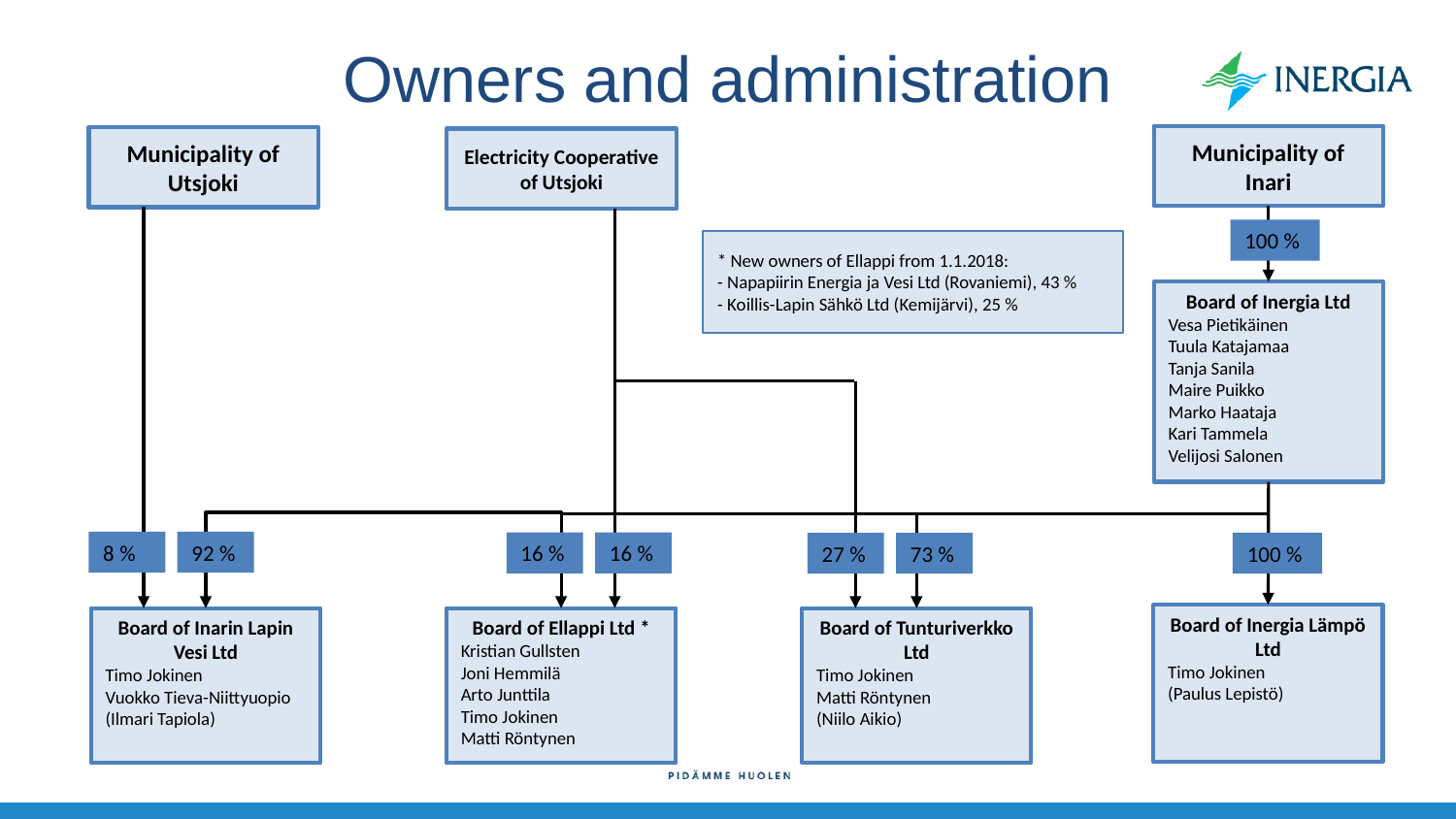

Owners and administration
Municipality of Inari
Municipality of Utsjoki
Electricity Cooperative of Utsjoki
100 %
* New owners of Ellappi from 1.1.2018:
- Napapiirin Energia ja Vesi Ltd (Rovaniemi), 43 %
- Koillis-Lapin Sähkö Ltd (Kemijärvi), 25 %
Board of Inergia Ltd
Vesa Pietikäinen
Tuula Katajamaa
Tanja Sanila
Maire Puikko
Marko Haataja
Kari Tammela
Velijosi Salonen
8 %
92 %
16 %
16 %
100 %
27 %
73 %
Board of Inergia Lämpö Ltd
Timo Jokinen
(Paulus Lepistö)
Board of Inarin Lapin Vesi Ltd
Timo Jokinen
Vuokko Tieva-Niittyuopio
(Ilmari Tapiola)
Board of Ellappi Ltd *
Kristian Gullsten
Joni Hemmilä
Arto Junttila
Timo Jokinen
Matti Röntynen

Board of Tunturiverkko Ltd
Timo Jokinen
Matti Röntynen
(Niilo Aikio)